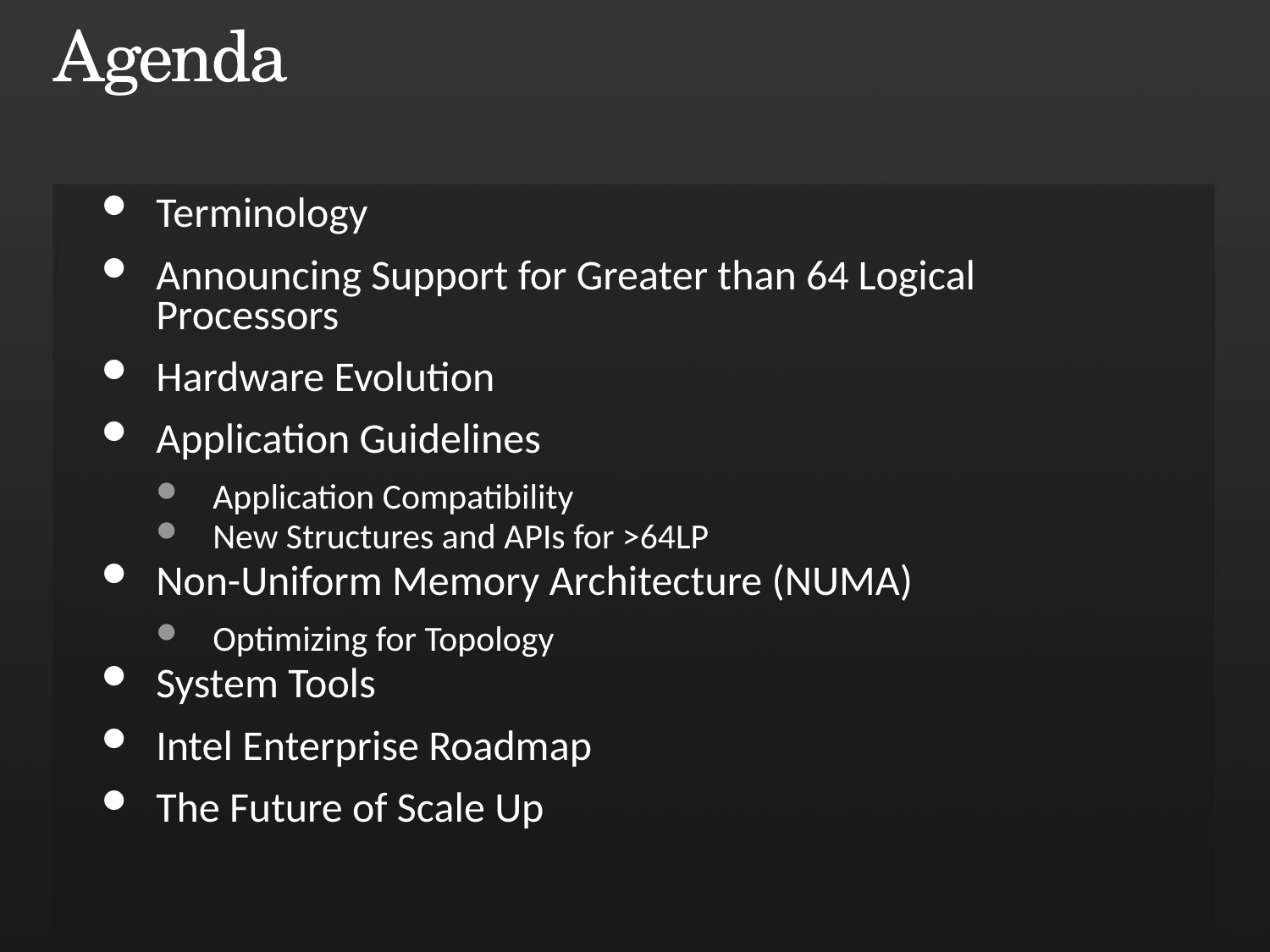

# Agenda
Terminology
Announcing Support for Greater than 64 Logical Processors
Hardware Evolution
Application Guidelines
Application Compatibility
New Structures and APIs for >64LP
Non-Uniform Memory Architecture (NUMA)
Optimizing for Topology
System Tools
Intel Enterprise Roadmap
The Future of Scale Up